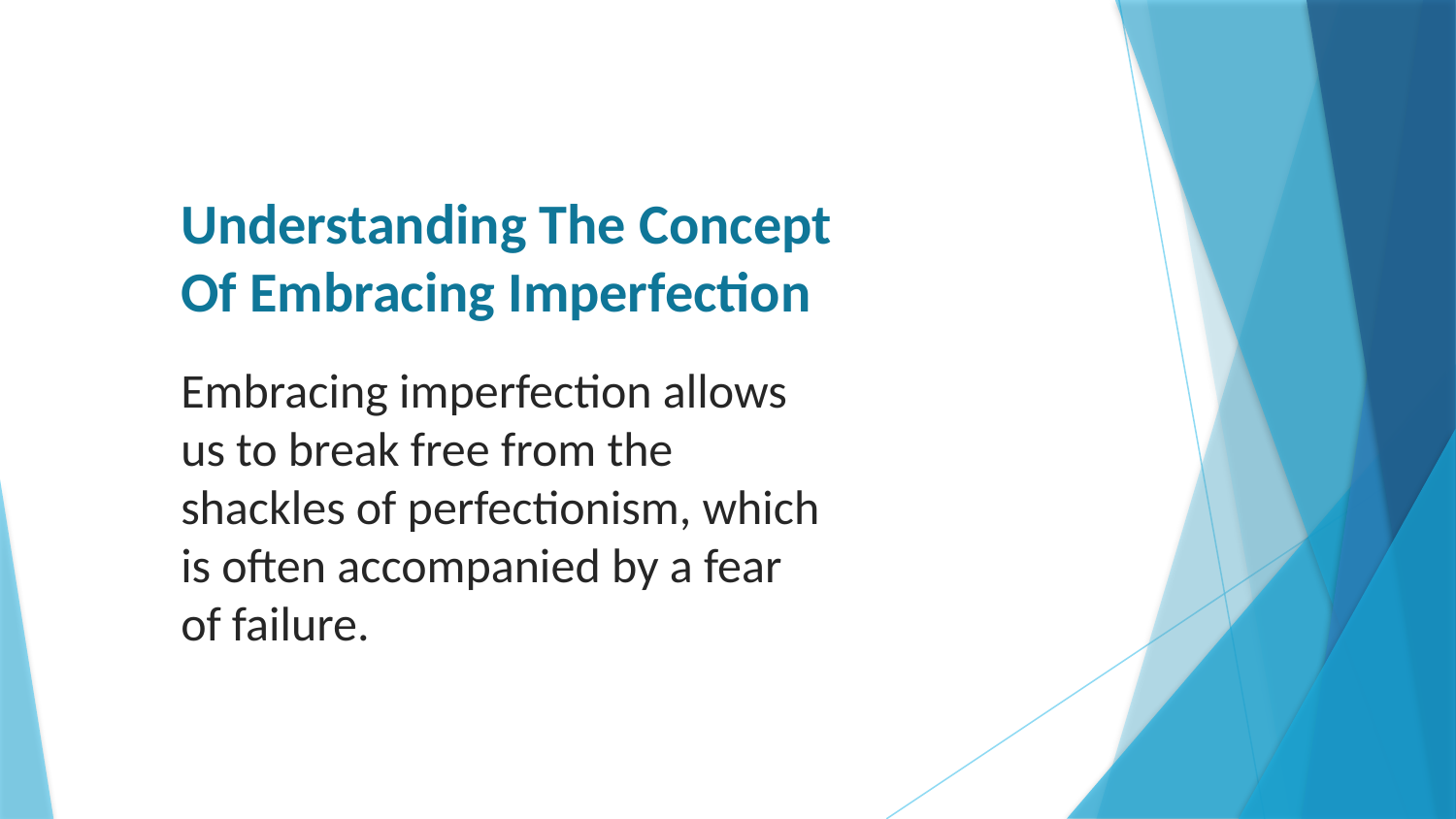

# Understanding The Concept Of Embracing Imperfection
Embracing imperfection allows us to break free from the shackles of perfectionism, which is often accompanied by a fear of failure.